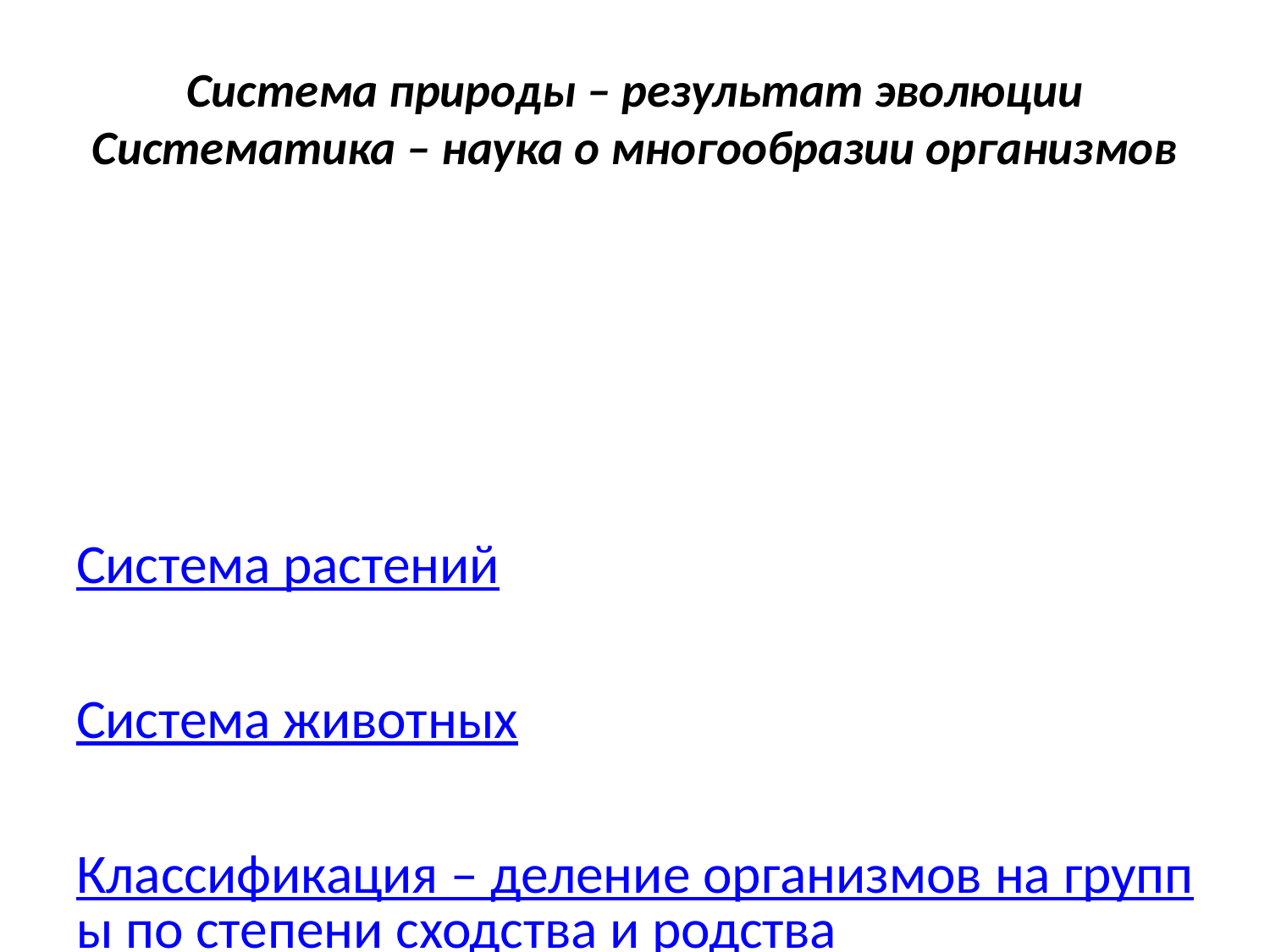

# Система природы – результат эволюции Систематика – наука о многообразии организмов

Система растений

Система животных

Классификация – деление организмов на группы по степени сходства и родства